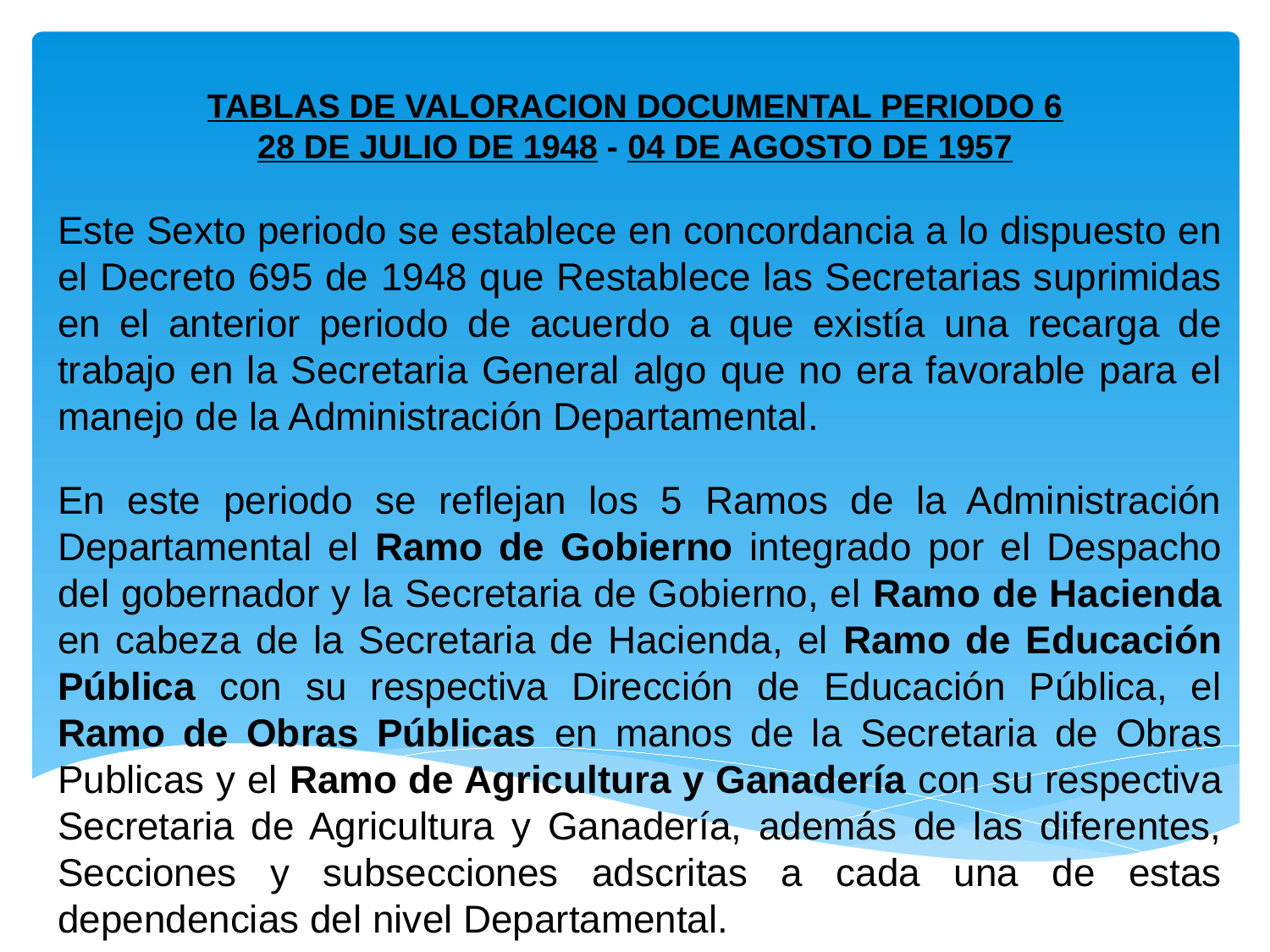

# TABLAS DE VALORACION DOCUMENTAL PERIODO 6 28 DE JULIO DE 1948 - 04 DE AGOSTO DE 1957

Este Sexto periodo se establece en concordancia a lo dispuesto en el Decreto 695 de 1948 que Restablece las Secretarias suprimidas en el anterior periodo de acuerdo a que existía una recarga de trabajo en la Secretaria General algo que no era favorable para el manejo de la Administración Departamental.

En este periodo se reflejan los 5 Ramos de la Administración Departamental el Ramo de Gobierno integrado por el Despacho del gobernador y la Secretaria de Gobierno, el Ramo de Hacienda en cabeza de la Secretaria de Hacienda, el Ramo de Educación Pública con su respectiva Dirección de Educación Pública, el Ramo de Obras Públicas en manos de la Secretaria de Obras Publicas y el Ramo de Agricultura y Ganadería con su respectiva Secretaria de Agricultura y Ganadería, además de las diferentes, Secciones y subsecciones adscritas a cada una de estas dependencias del nivel Departamental.